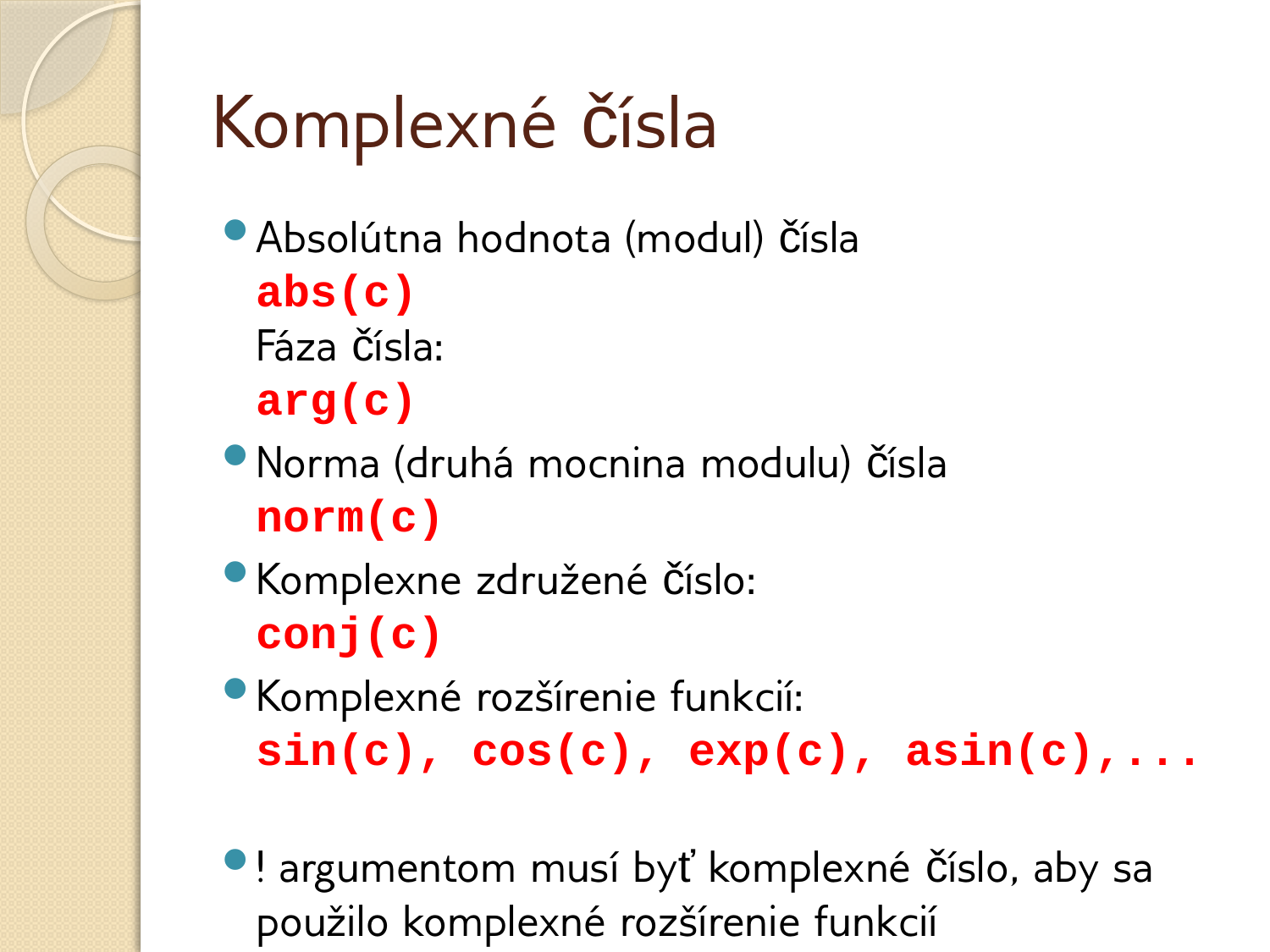

# Komplexné čísla
Absolútna hodnota (modul) čísla
abs(c)
Fáza čísla:
arg(c)
Norma (druhá mocnina modulu) čísla
norm(c)
Komplexne združené číslo:
conj(c)
Komplexné rozšírenie funkcií:
sin(c), cos(c), exp(c), asin(c),...
! argumentom musí byť komplexné číslo, aby sa použilo komplexné rozšírenie funkcií